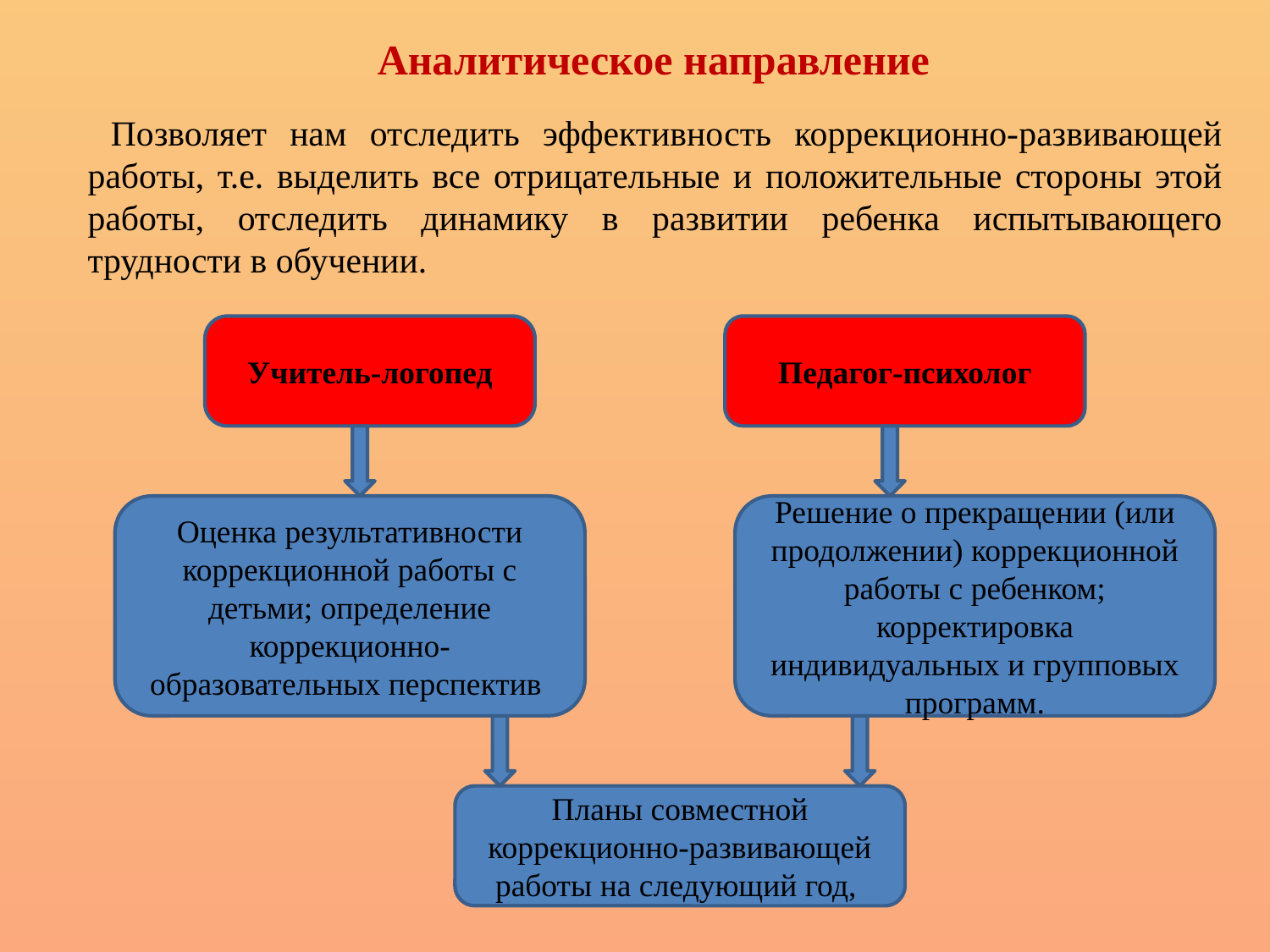

Аналитическое направление
 Позволяет нам отследить эффективность коррекционно-развивающей работы, т.е. выделить все отрицательные и положительные стороны этой работы, отследить динамику в развитии ребенка испытывающего трудности в обучении.
Учитель-логопед
Педагог-психолог

Оценка результативности коррекционной работы с детьми; определение коррекционно-образовательных перспектив
Решение о прекращении (или продолжении) коррекционной работы с ребенком; корректировка индивидуальных и групповых программ.

Планы совместной коррекционно-развивающей работы на следующий год,